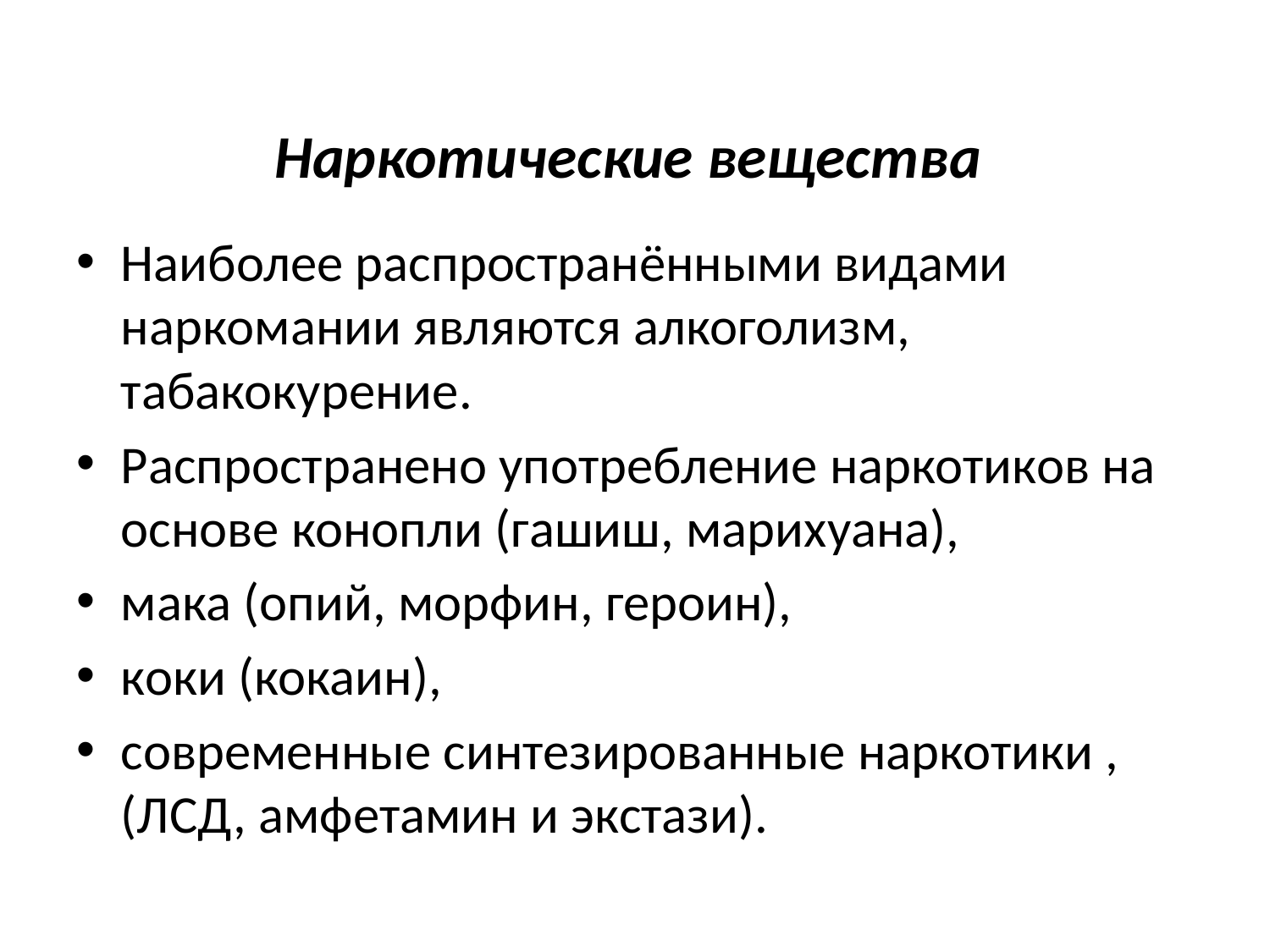

# Наркотические вещества
Наиболее распространёнными видами наркомании являются алкоголизм, табакокурение.
Распространено употребление наркотиков на основе конопли (гашиш, марихуана),
мака (опий, морфин, героин),
коки (кокаин),
современные синтезированные наркотики , (ЛСД, амфетамин и экстази).